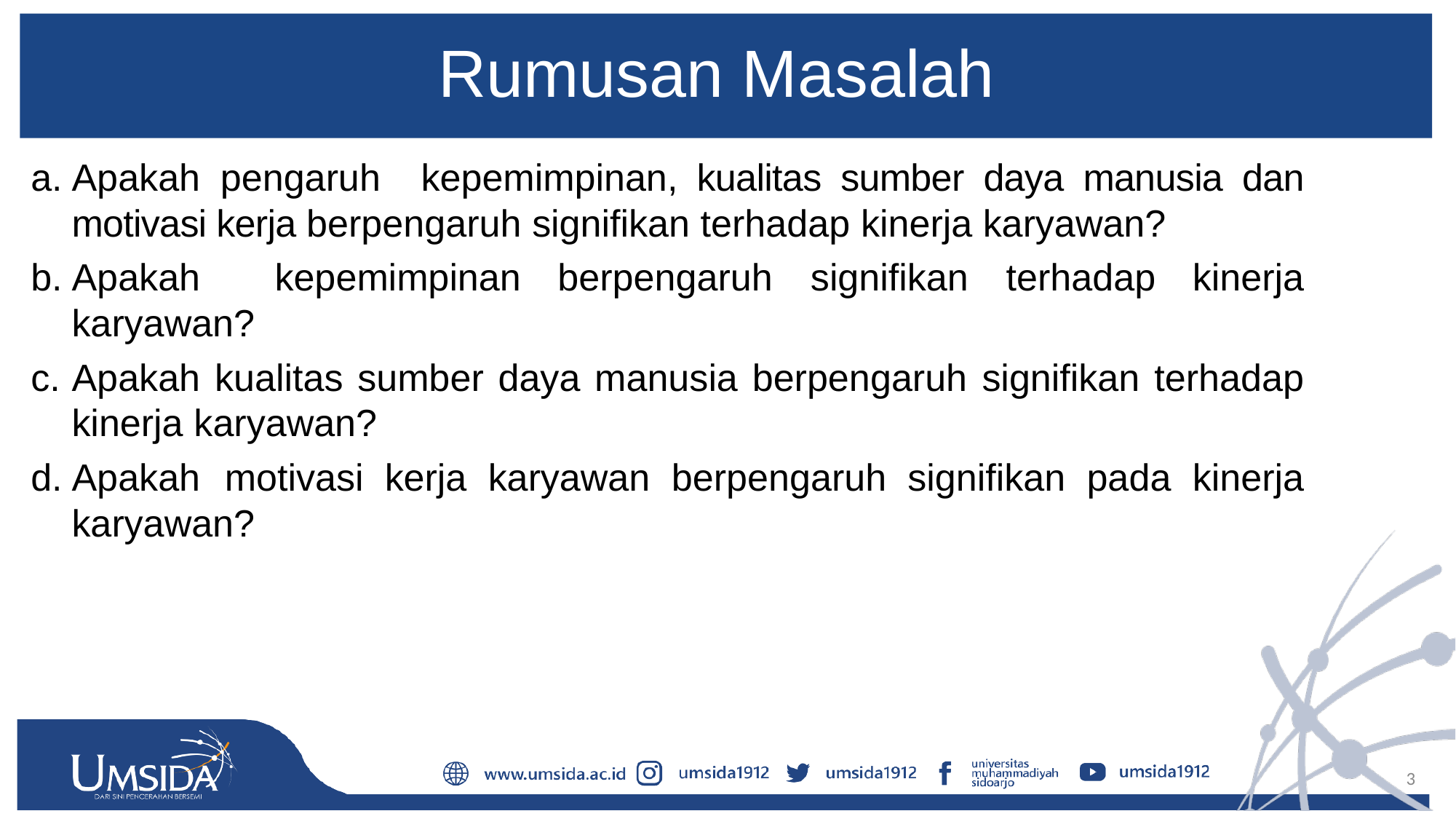

# Rumusan Masalah
Apakah pengaruh  kepemimpinan, kualitas sumber daya manusia dan motivasi kerja berpengaruh signifikan terhadap kinerja karyawan?
Apakah  kepemimpinan berpengaruh signifikan terhadap kinerja karyawan?
Apakah kualitas sumber daya manusia berpengaruh signifikan terhadap kinerja karyawan?
Apakah motivasi kerja karyawan berpengaruh signifikan pada kinerja karyawan?